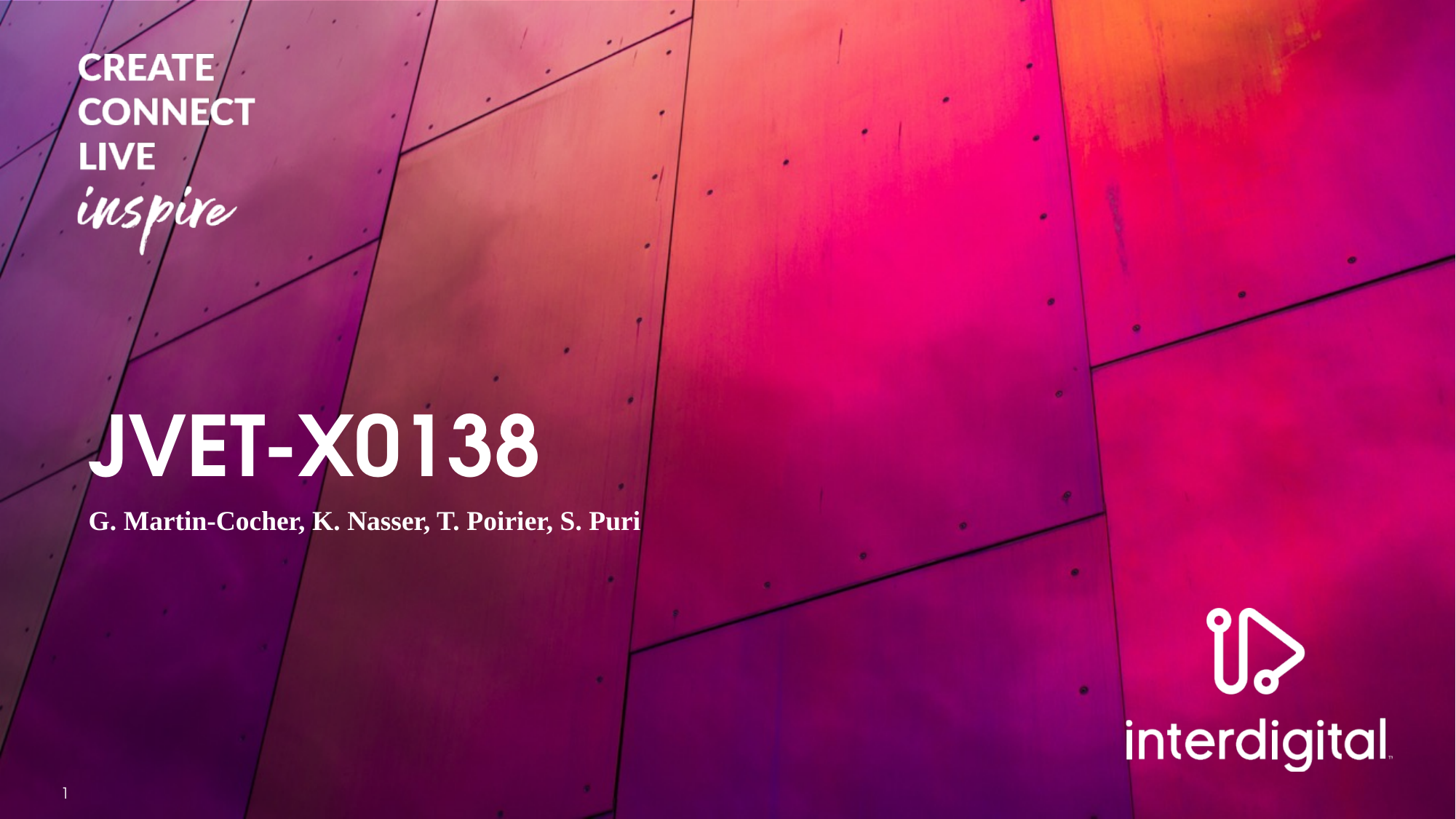

# JVET-X0138
G. Martin-Cocher, K. Nasser, T. Poirier, S. Puri
1